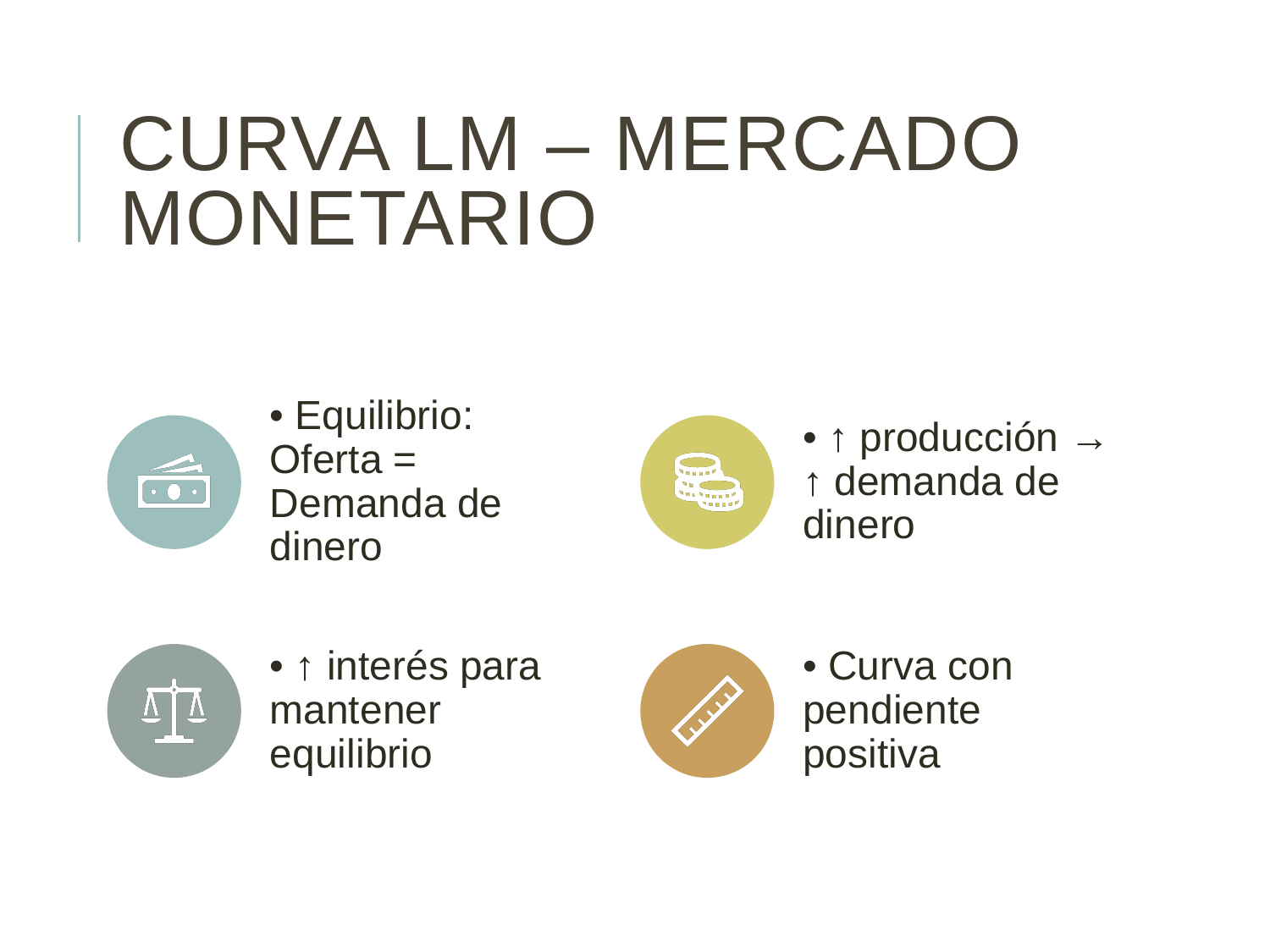

# Curva LM – Mercado Monetario
• Equilibrio: Oferta = Demanda de dinero
• ↑ producción → ↑ demanda de dinero
• ↑ interés para mantener equilibrio
• Curva con pendiente positiva